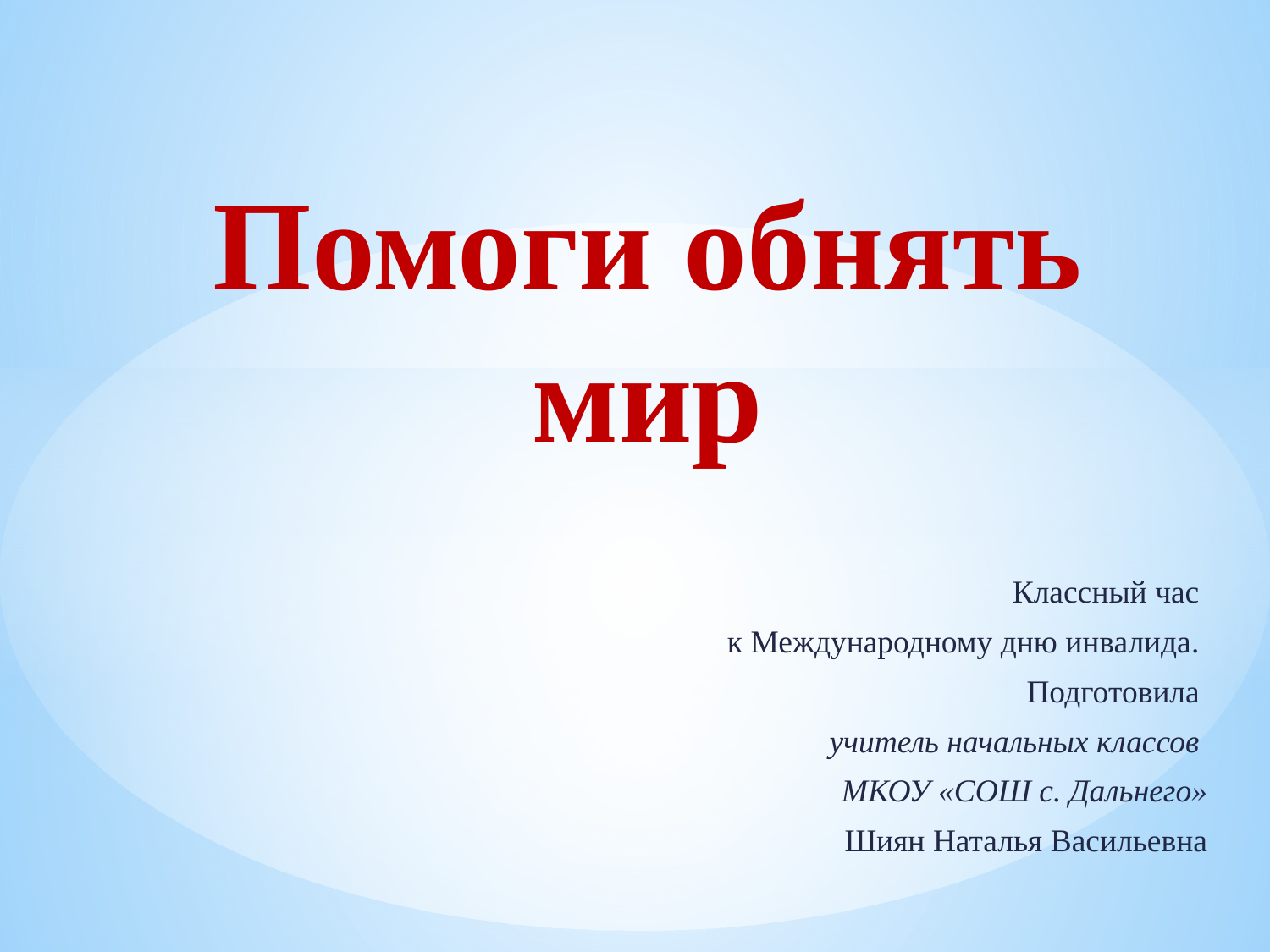

# Помоги обнять мир
Классный час
к Международному дню инвалида.
Подготовила
учитель начальных классов
МКОУ «СОШ с. Дальнего»
Шиян Наталья Васильевна